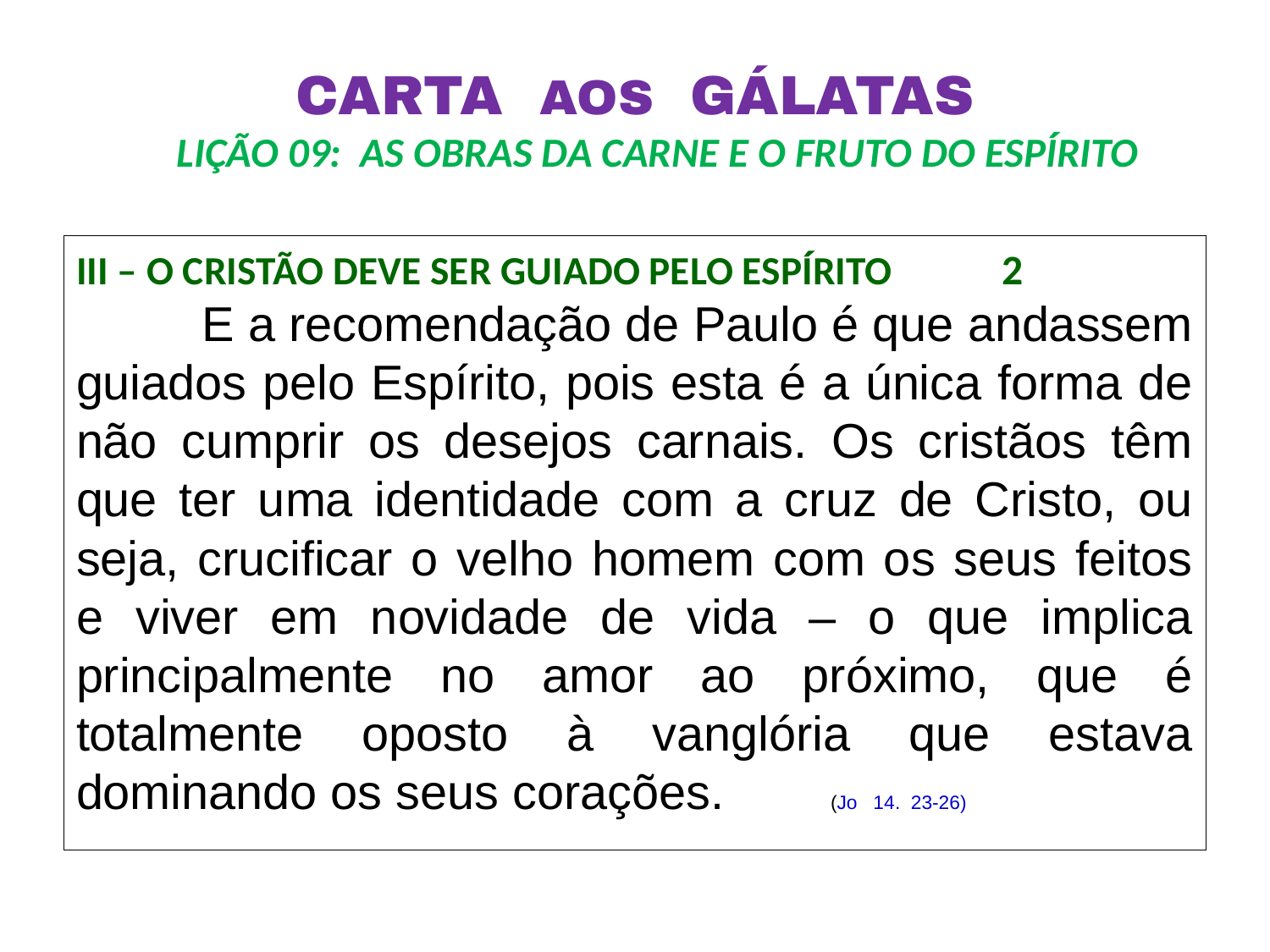

# CARTA  AOS  GÁLATAS LIÇÃO 09:  AS OBRAS DA CARNE E O FRUTO DO ESPÍRITO
III – O CRISTÃO DEVE SER GUIADO PELO ESPÍRITO		     2
	E a recomendação de Paulo é que andassem guiados pelo Espírito, pois esta é a única forma de não cumprir os desejos carnais. Os cristãos têm que ter uma identidade com a cruz de Cristo, ou seja, crucificar o velho homem com os seus feitos e viver em novidade de vida – o que implica principalmente no amor ao próximo, que é totalmente oposto à vanglória que estava dominando os seus corações.	(Jo   14.  23-26)